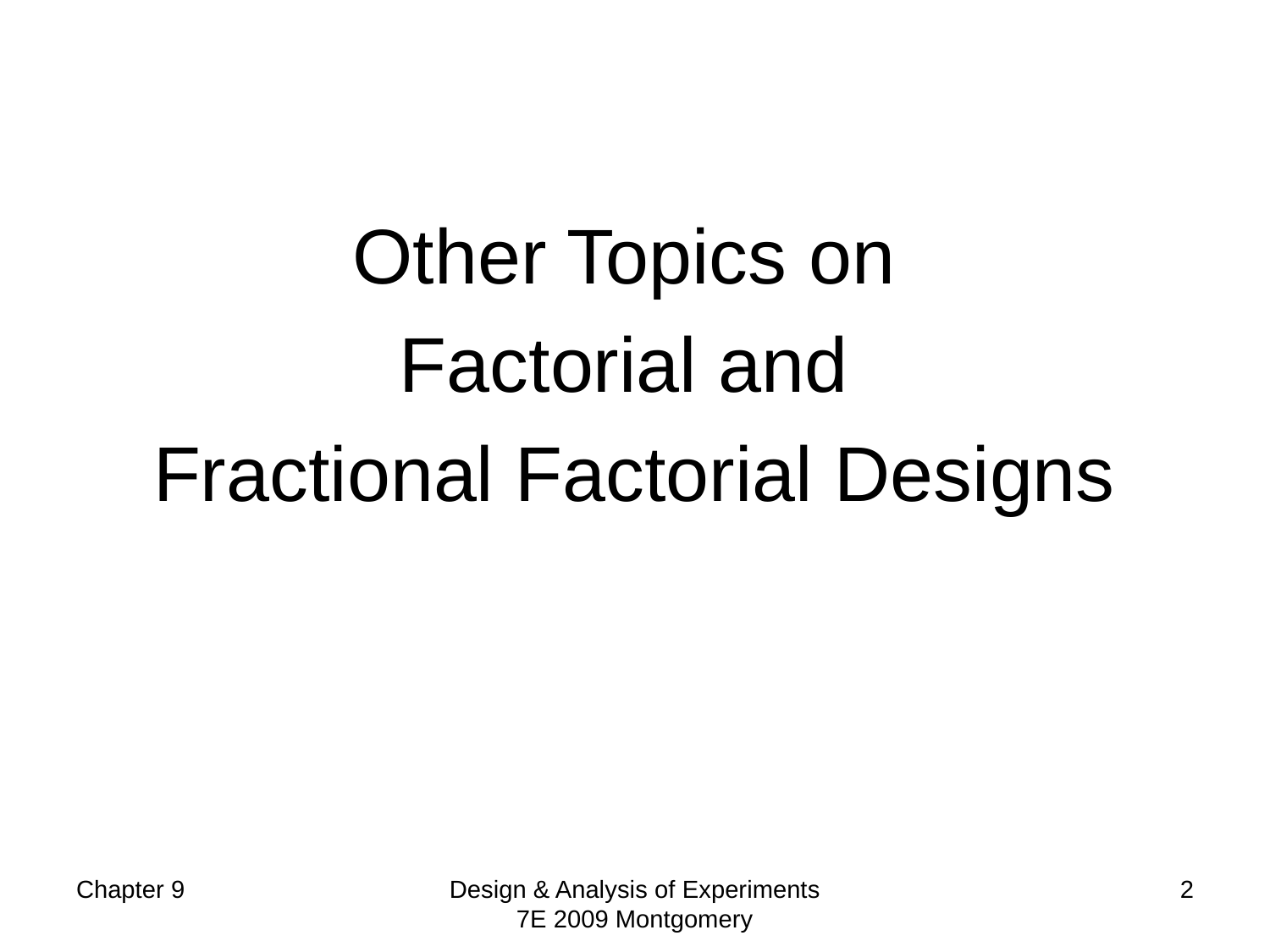

# Other Topics on
Factorial and
Fractional Factorial Designs
Chapter 9
Design & Analysis of Experiments 7E 2009 Montgomery
2